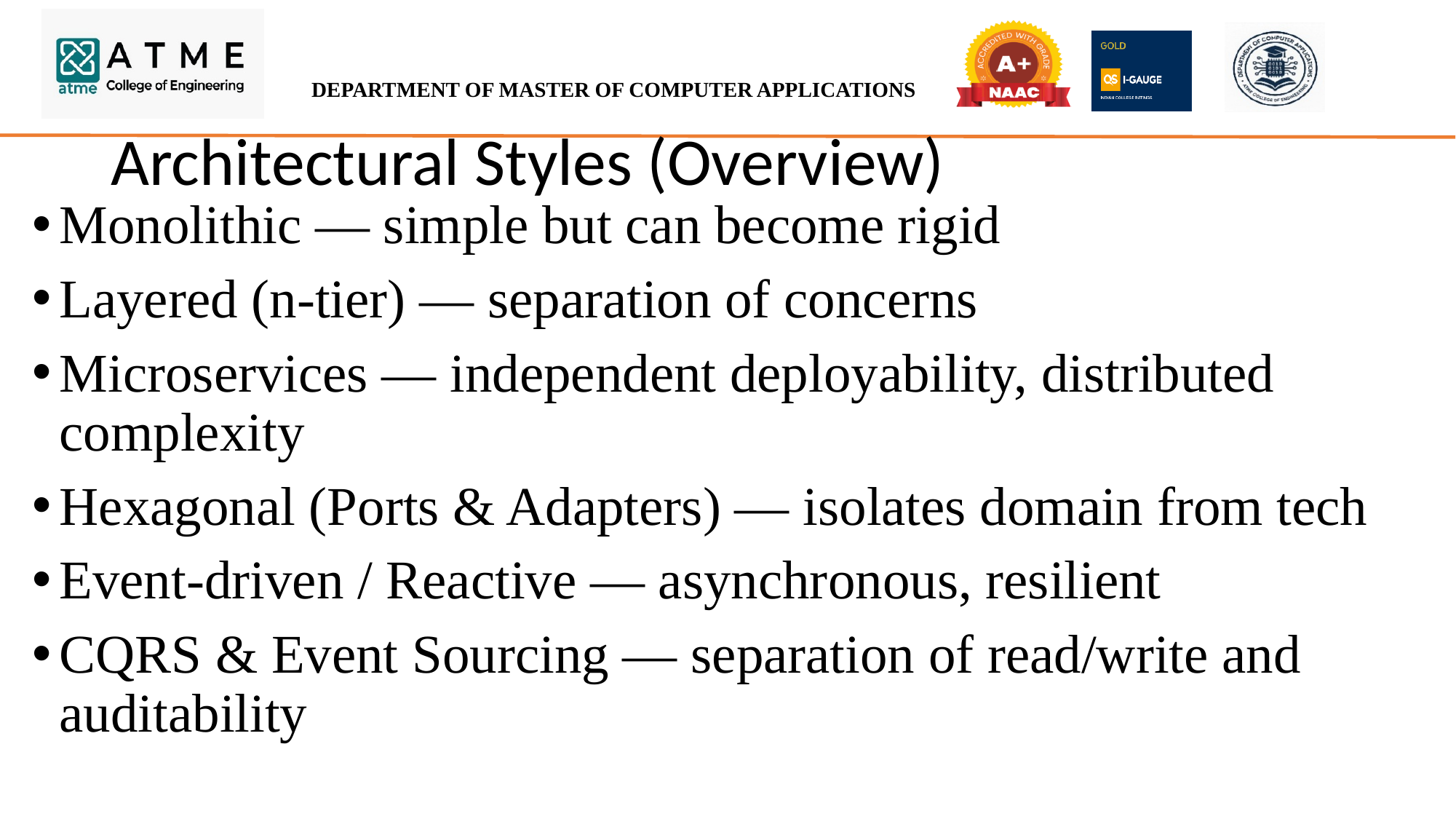

# Architectural Styles (Overview)
Monolithic — simple but can become rigid
Layered (n-tier) — separation of concerns
Microservices — independent deployability, distributed complexity
Hexagonal (Ports & Adapters) — isolates domain from tech
Event-driven / Reactive — asynchronous, resilient
CQRS & Event Sourcing — separation of read/write and auditability